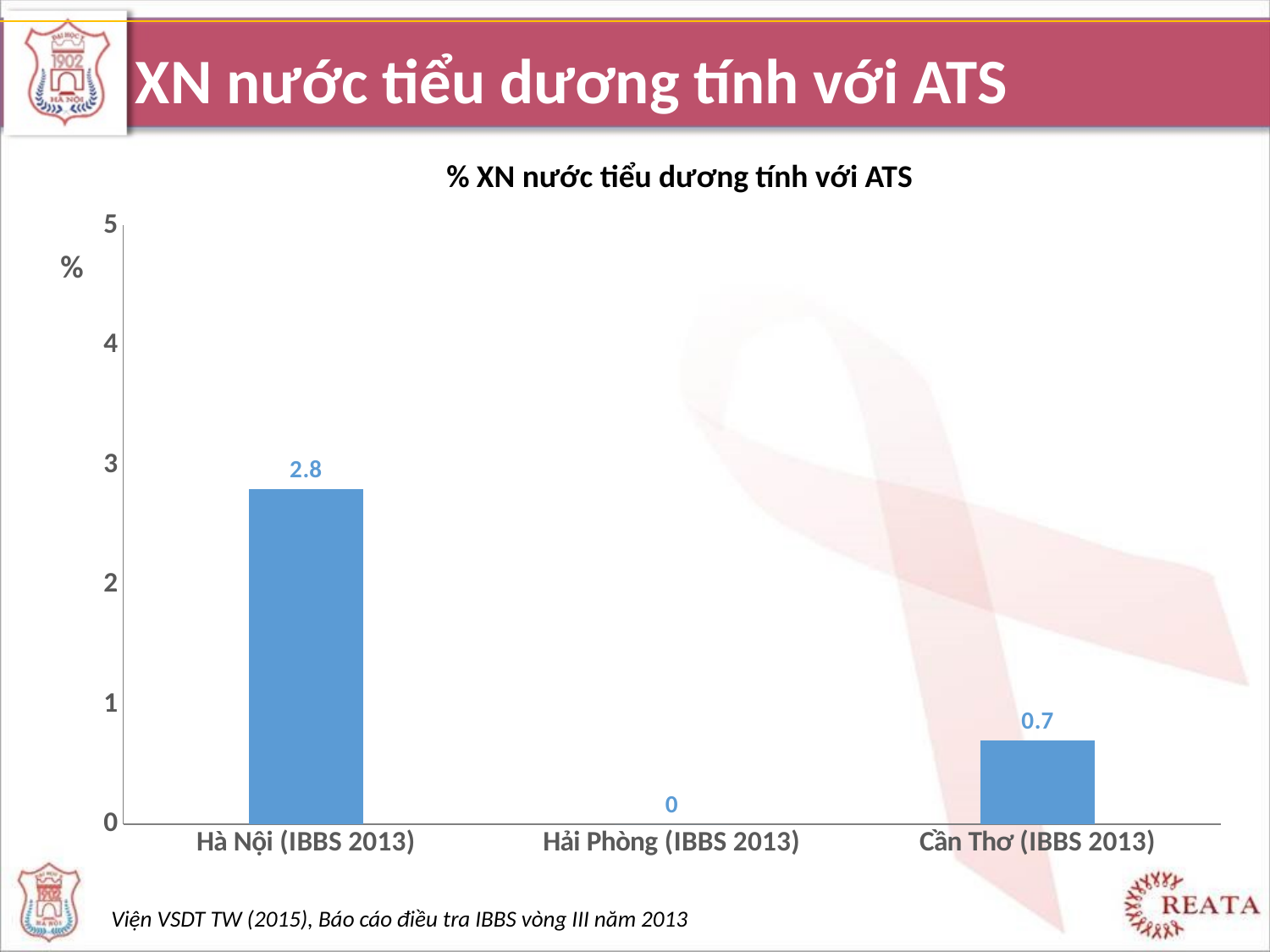

# XN nước tiểu dương tính với ATS
% XN nước tiểu dương tính với ATS

### Chart

| Category | Series 1 |
|---|---|
| Hà Nội (IBBS 2013) | 2.8 |
| Hải Phòng (IBBS 2013) | 0.0 |
| Cần Thơ (IBBS 2013) | 0.7 |
Viện VSDT TW (2015), Báo cáo điều tra IBBS vòng III năm 2013